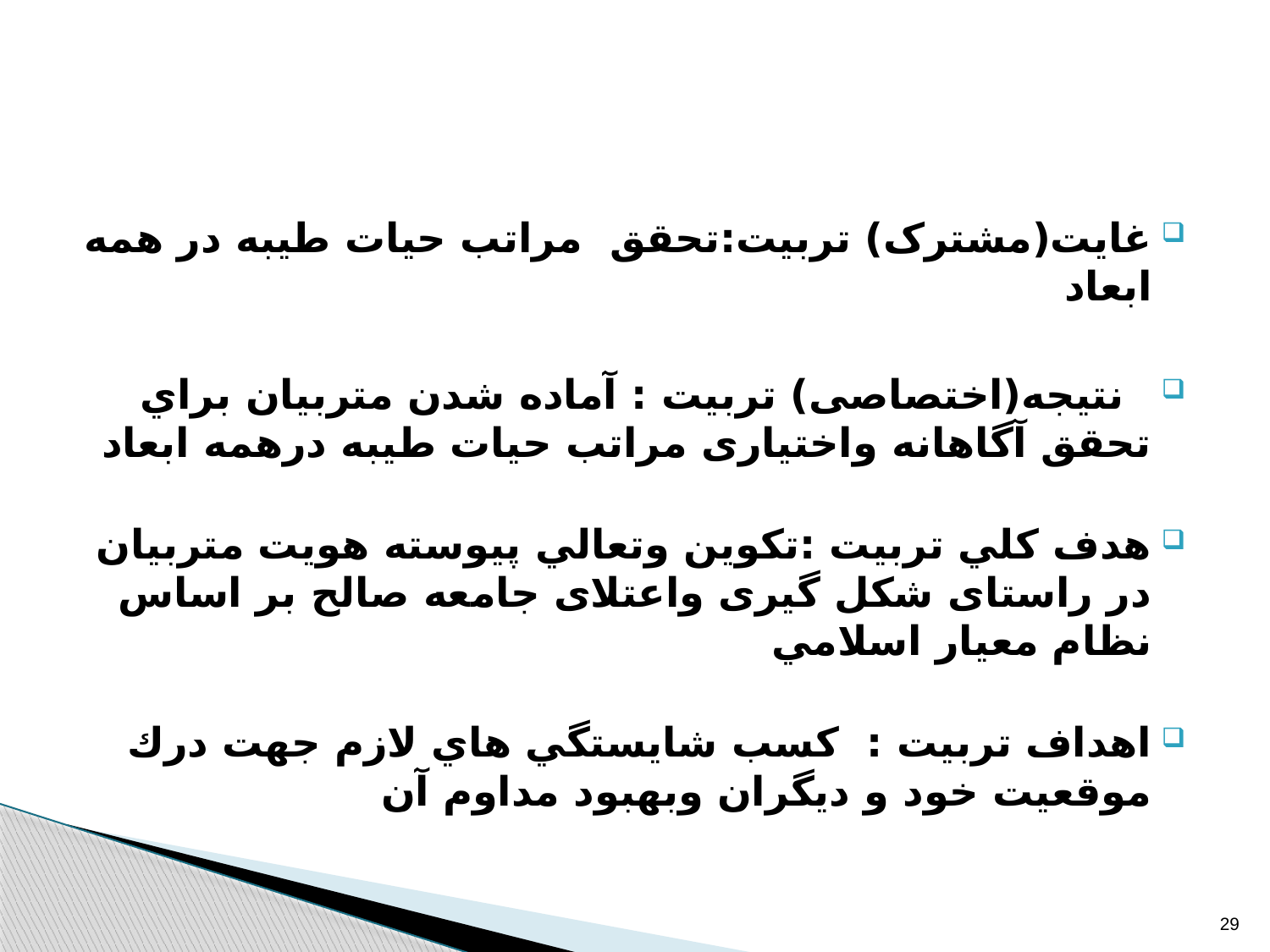

#
غایت(مشترک) تربيت:تحقق  مراتب حيات طيبه در همه ابعاد

  نتيجه(اختصاصی) تربيت : آماده شدن متربیان براي تحقق آگاهانه واختیاری مراتب حيات طيبه درهمه ابعاد

هدف كلي تربيت :تكوين وتعالي پيوسته هويت متربیان در راستای شکل گیری واعتلای جامعه صالح بر اساس نظام معيار اسلامي

اهداف تربيت :  كسب شايستگي هاي لازم جهت درك موقعيت خود و ديگران وبهبود مداوم آن
29